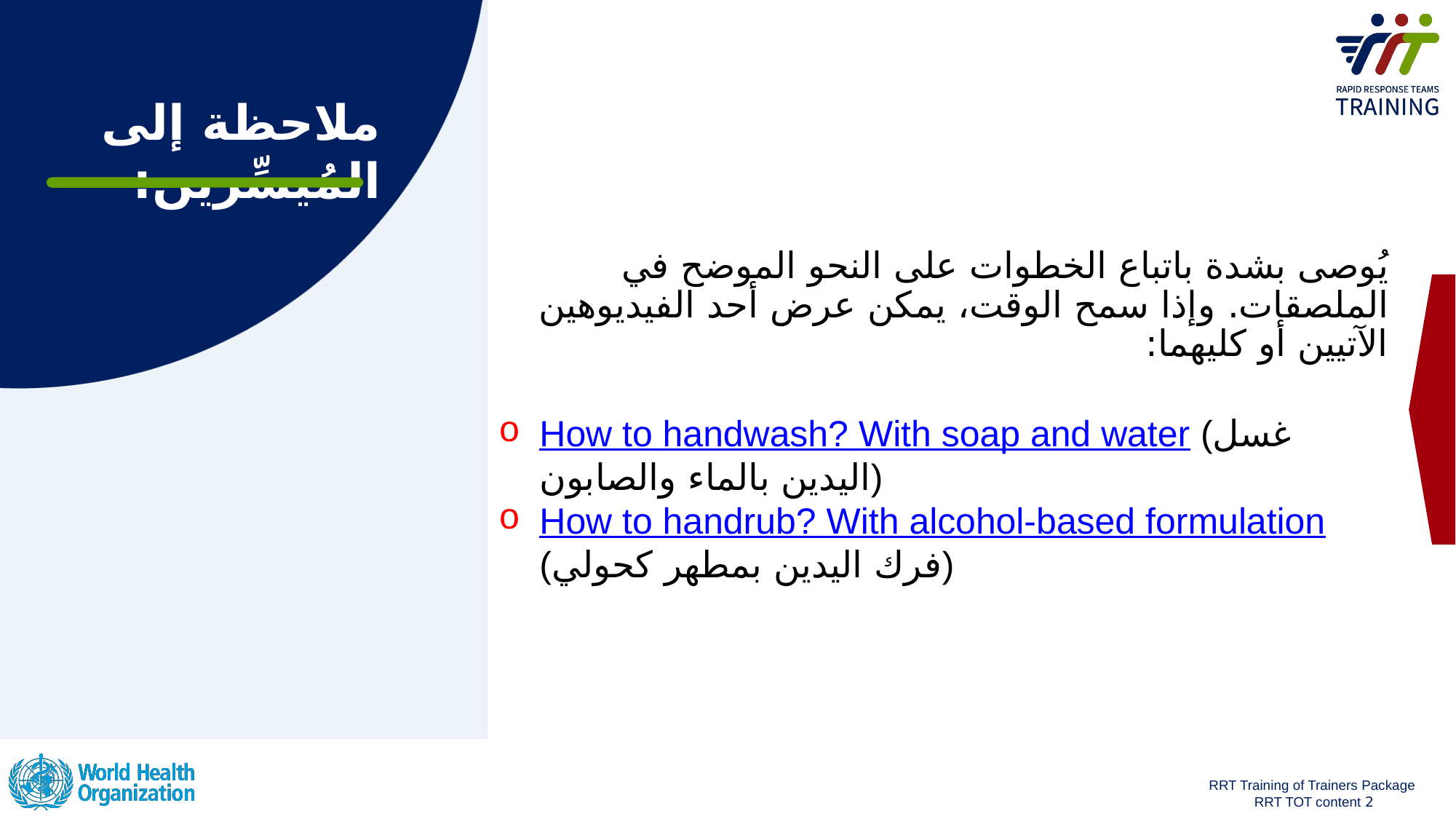

ملاحظة إلى المُيسِّرين:

يُوصى بشدة باتباع الخطوات على النحو الموضح في الملصقات. وإذا سمح الوقت، يمكن عرض أحد الفيديوهين الآتيين أو كليهما:

How to handwash? With soap and water (غسل اليدين بالماء والصابون)
How to handrub? With alcohol-based formulation (فرك اليدين بمطهر كحولي)